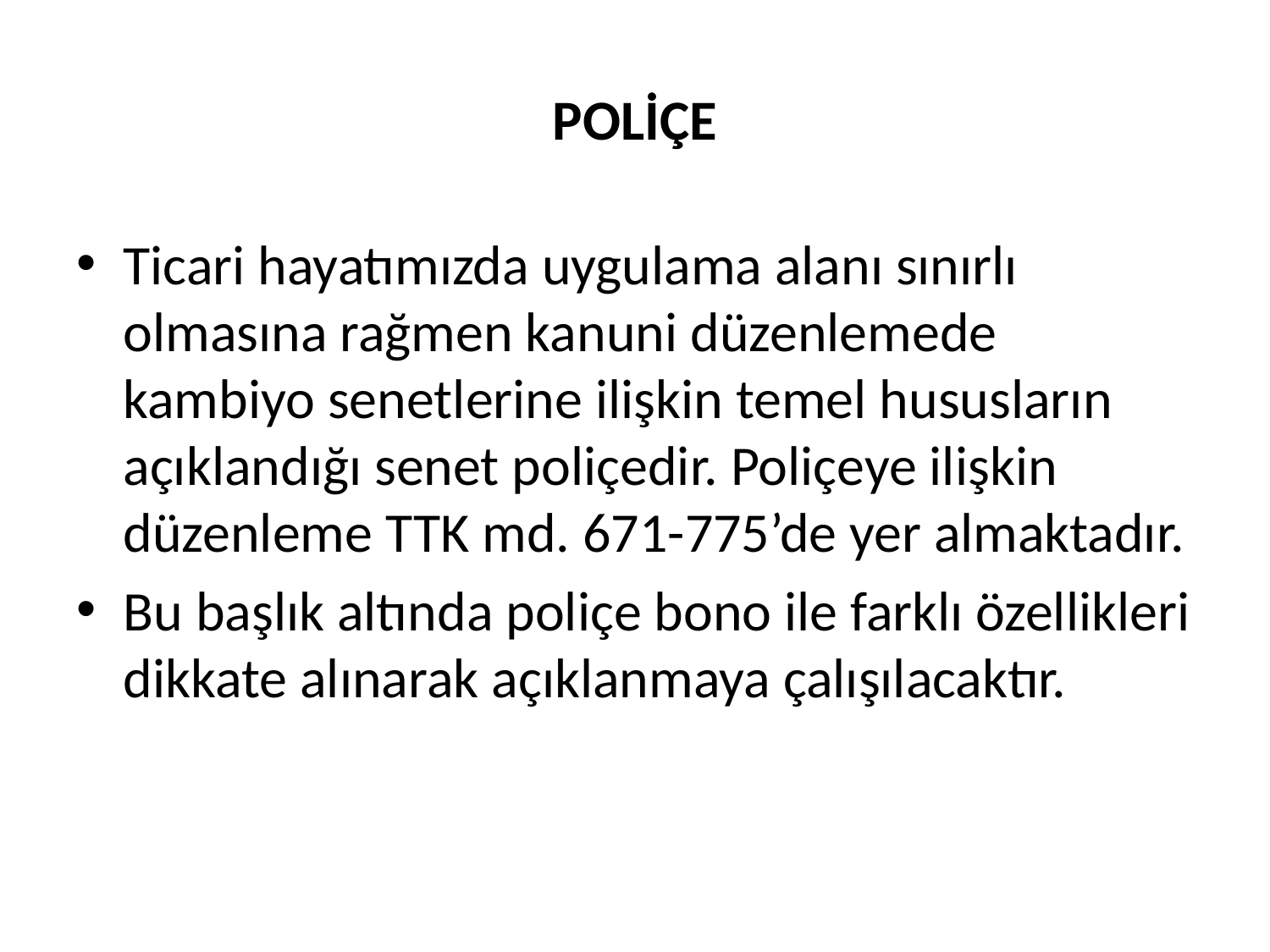

# POLİÇE
Ticari hayatımızda uygulama alanı sınırlı olmasına rağmen kanuni düzenlemede kambiyo senetlerine ilişkin temel hususların açıklandığı senet poliçedir. Poliçeye ilişkin düzenleme TTK md. 671-775’de yer almaktadır.
Bu başlık altında poliçe bono ile farklı özellikleri dikkate alınarak açıklanmaya çalışılacaktır.